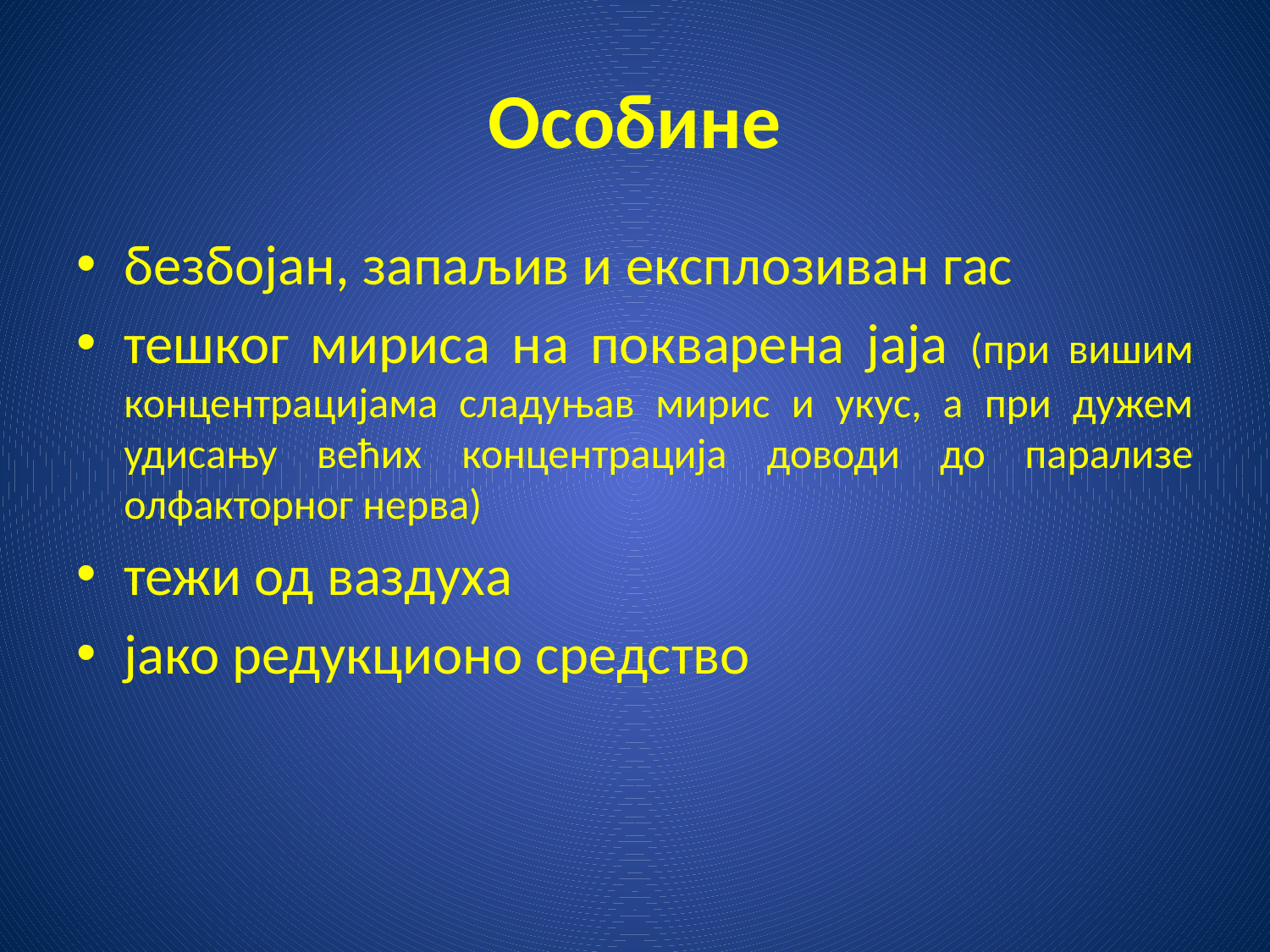

# Особине
безбојан, запаљив и експлозиван гас
тешког мириса на покварена јаја (при вишим концентрацијама сладуњав мирис и укус, а при дужем удисању већих концентрација доводи до парализе олфакторног нерва)
тежи од ваздуха
јако редукционо средство